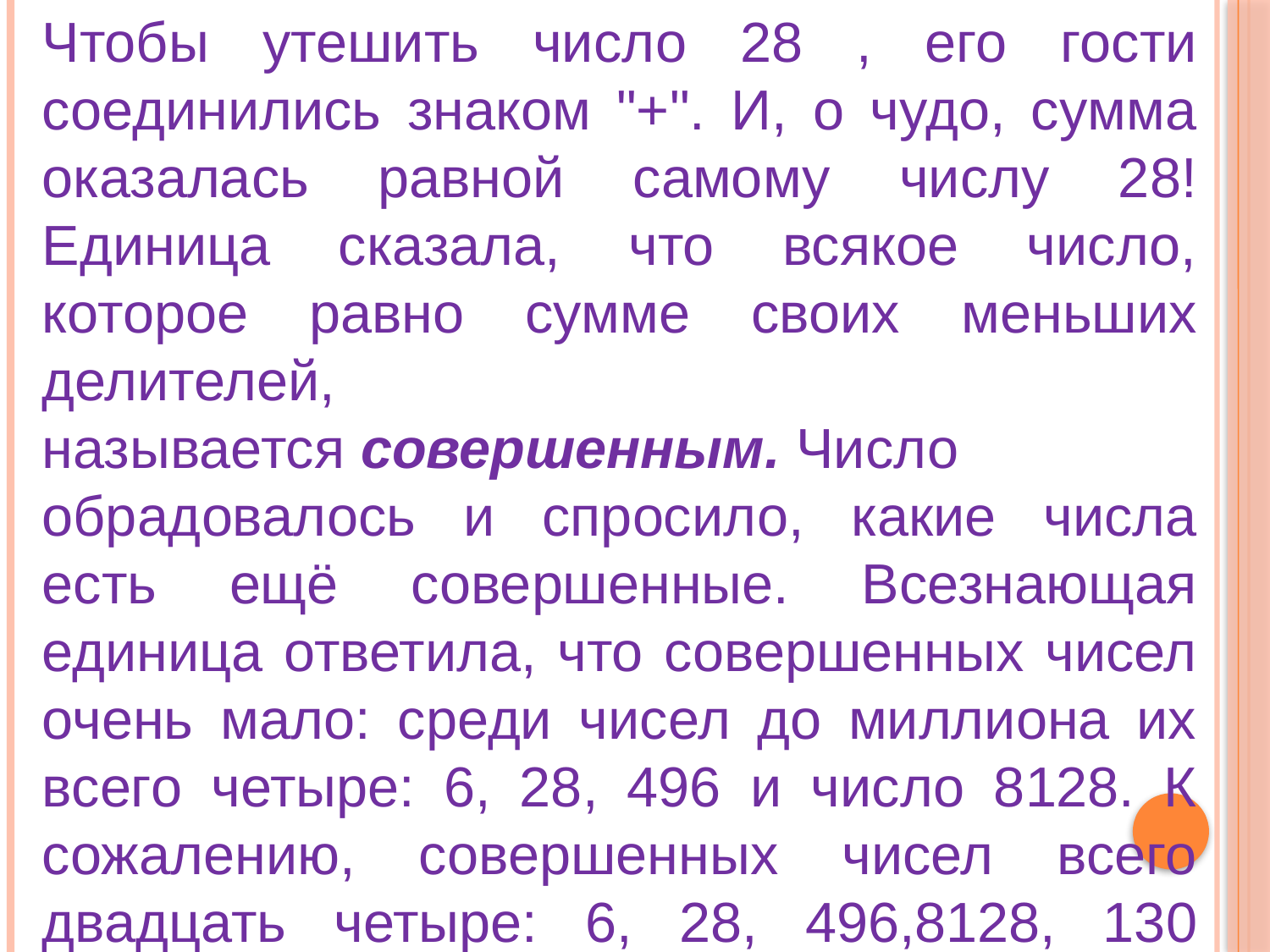

Чтобы утешить число 28 , его гости соединились знаком "+". И, о чудо, сумма оказалась равной самому числу 28! Единица сказала, что всякое число, которое равно сумме своих меньших делителей, называется совершенным. Число обрадовалось и спросило, какие числа есть ещё совершенные. Всезнающая единица ответила, что совершенных чисел очень мало: среди чисел до миллиона их всего четыре: 6, 28, 496 и число 8128. К сожалению, совершенных чисел всего двадцать четыре: 6, 28, 496,8128, 130 816… Дальше они растут всё быстрее и быстрее, а вычислять их всё сложнее и сложнее. Может быть вам доведётся найти новое совершенное число.